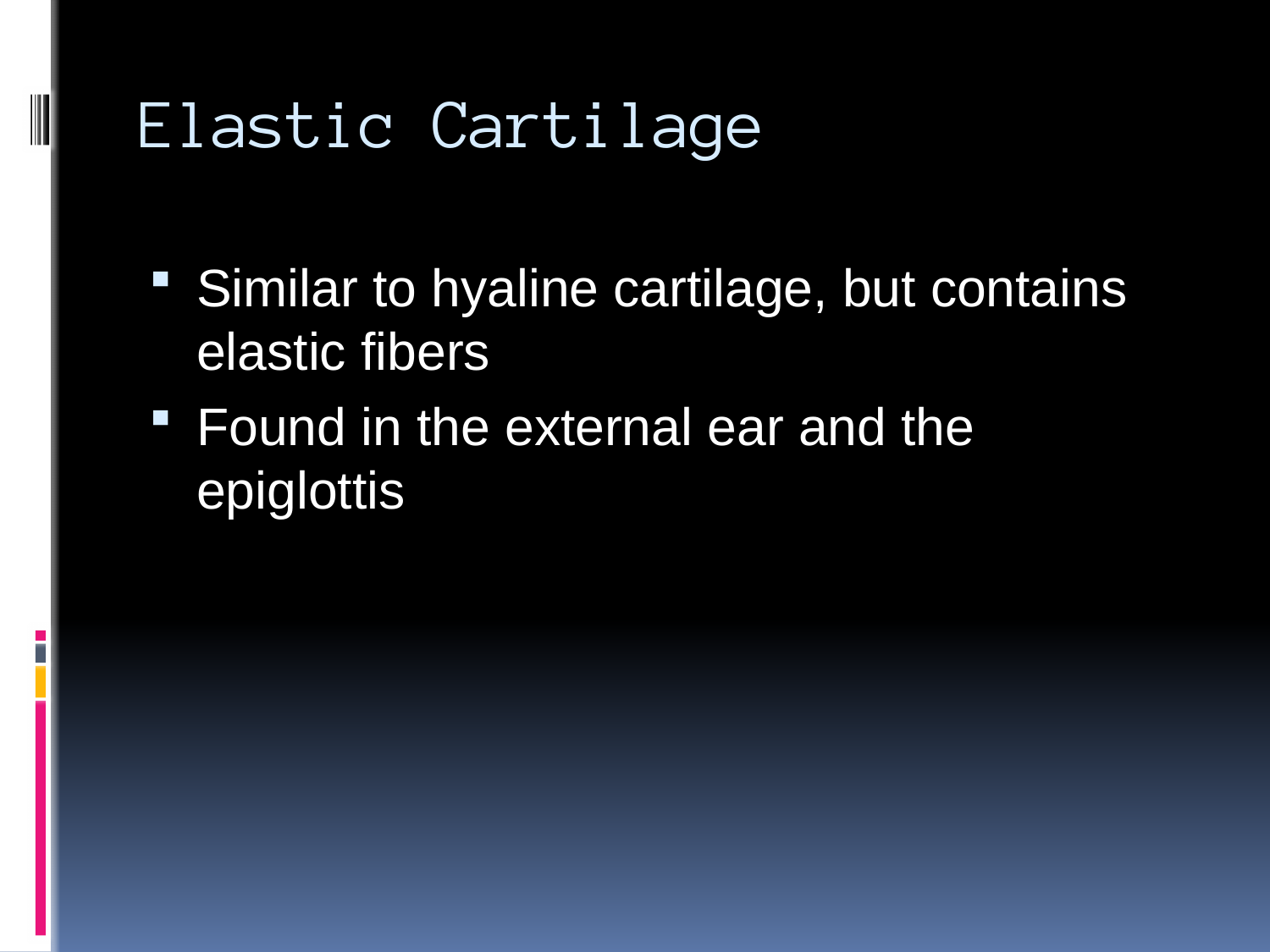

# Elastic Cartilage
Similar to hyaline cartilage, but contains elastic fibers
Found in the external ear and the epiglottis